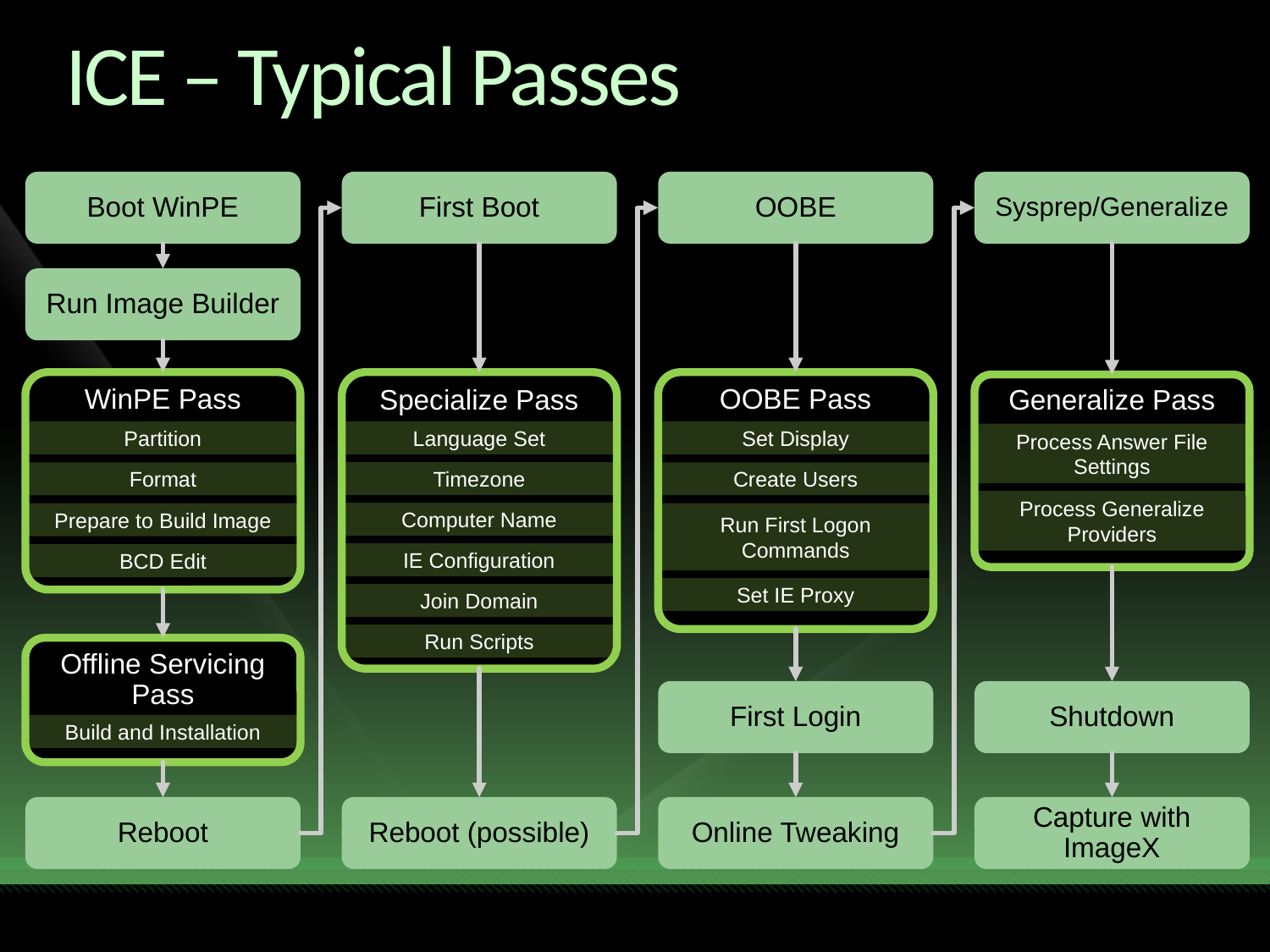

# ICE – Typical Passes
Boot WinPE
First Boot
OOBE
Sysprep/Generalize
Run Image Builder
WinPE Pass

Partition
Format
Prepare to Build Image
BCD Edit
Specialize Pass

Language Set
Timezone
Computer Name
IE Configuration
Join Domain
Run Scripts
OOBE Pass

Set Display
Create Users
Run First Logon Commands
Set IE Proxy
Generalize Pass

Process Answer File Settings
Process Generalize Providers

Offline Servicing Pass

Build and Installation
First Login
Shutdown
Reboot
Reboot (possible)
Online Tweaking
Capture with ImageX